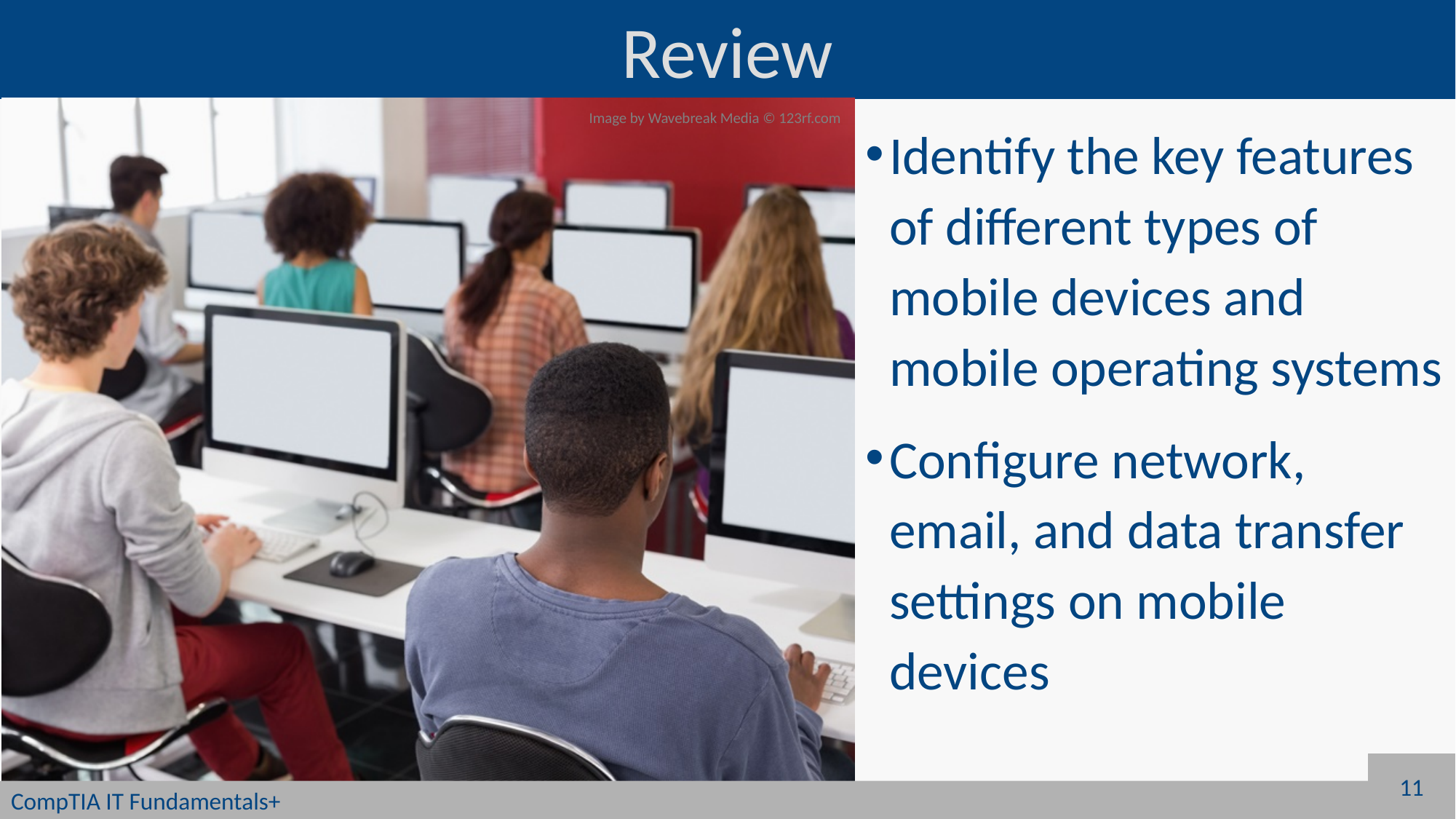

Identify the key features of different types of mobile devices and mobile operating systems
Configure network, email, and data transfer settings on mobile devices
11
CompTIA IT Fundamentals+